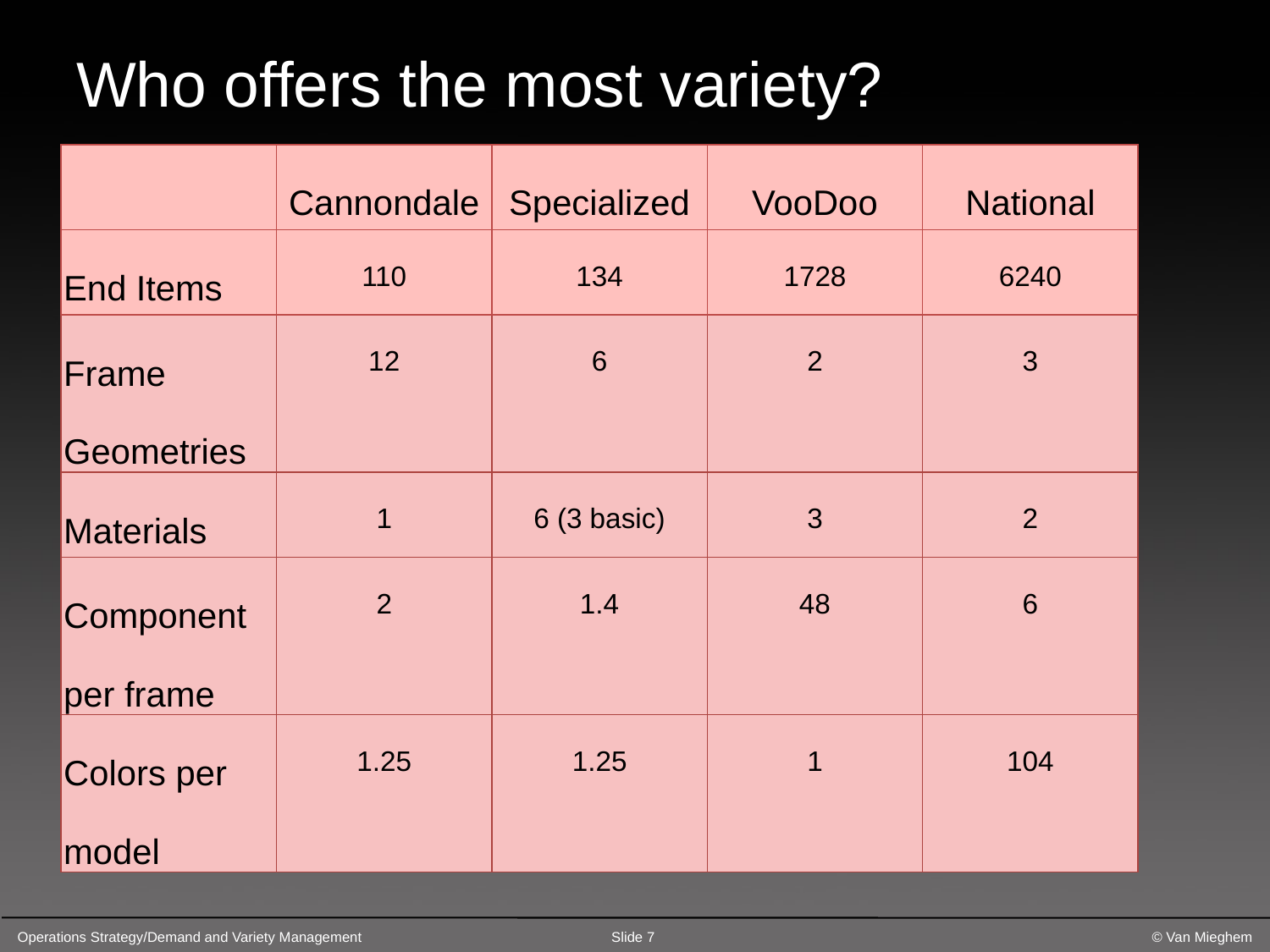

# Who offers the most variety?
|  | Cannondale | Specialized | VooDoo | National |
| --- | --- | --- | --- | --- |
| End Items | 110 | 134 | 1728 | 6240 |
| Frame Geometries | 12 | 6 | 2 | 3 |
| Materials | 1 | 6 (3 basic) | 3 | 2 |
| Component per frame | 2 | 1.4 | 48 | 6 |
| Colors per model | 1.25 | 1.25 | 1 | 104 |
|  | Cannondale | Specialized | VooDoo | National |
| --- | --- | --- | --- | --- |
| End Items | 110 | 134 | 1728 | 6240 |